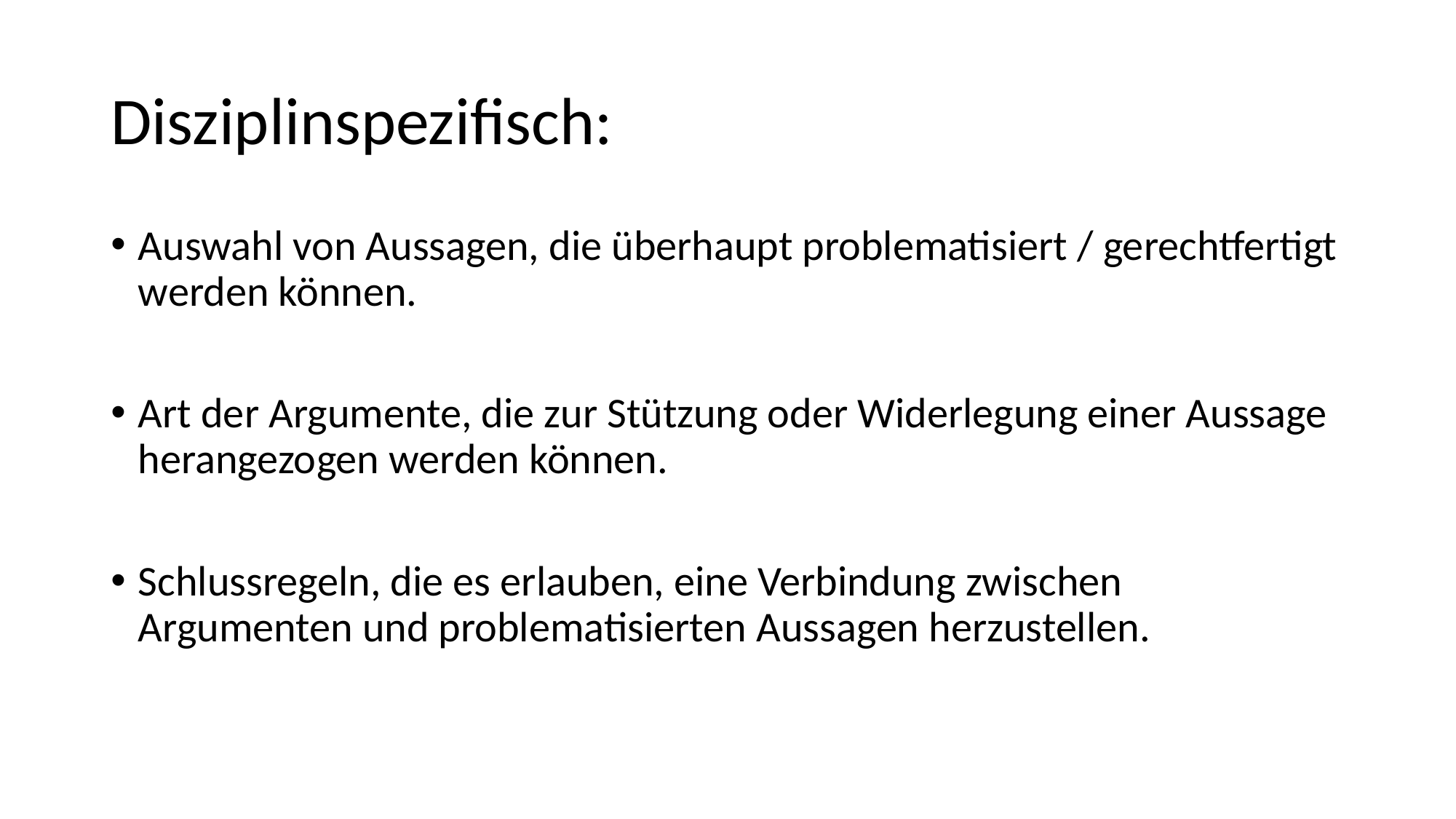

# Disziplinspezifisch:
Auswahl von Aussagen, die überhaupt problematisiert / gerechtfertigt werden können.

Art der Argumente, die zur Stützung oder Widerlegung einer Aussage herangezo­gen werden können.

Schlussregeln, die es erlauben, eine Verbindung zwischen Argumenten und problematisierten Aussagen herzustellen.